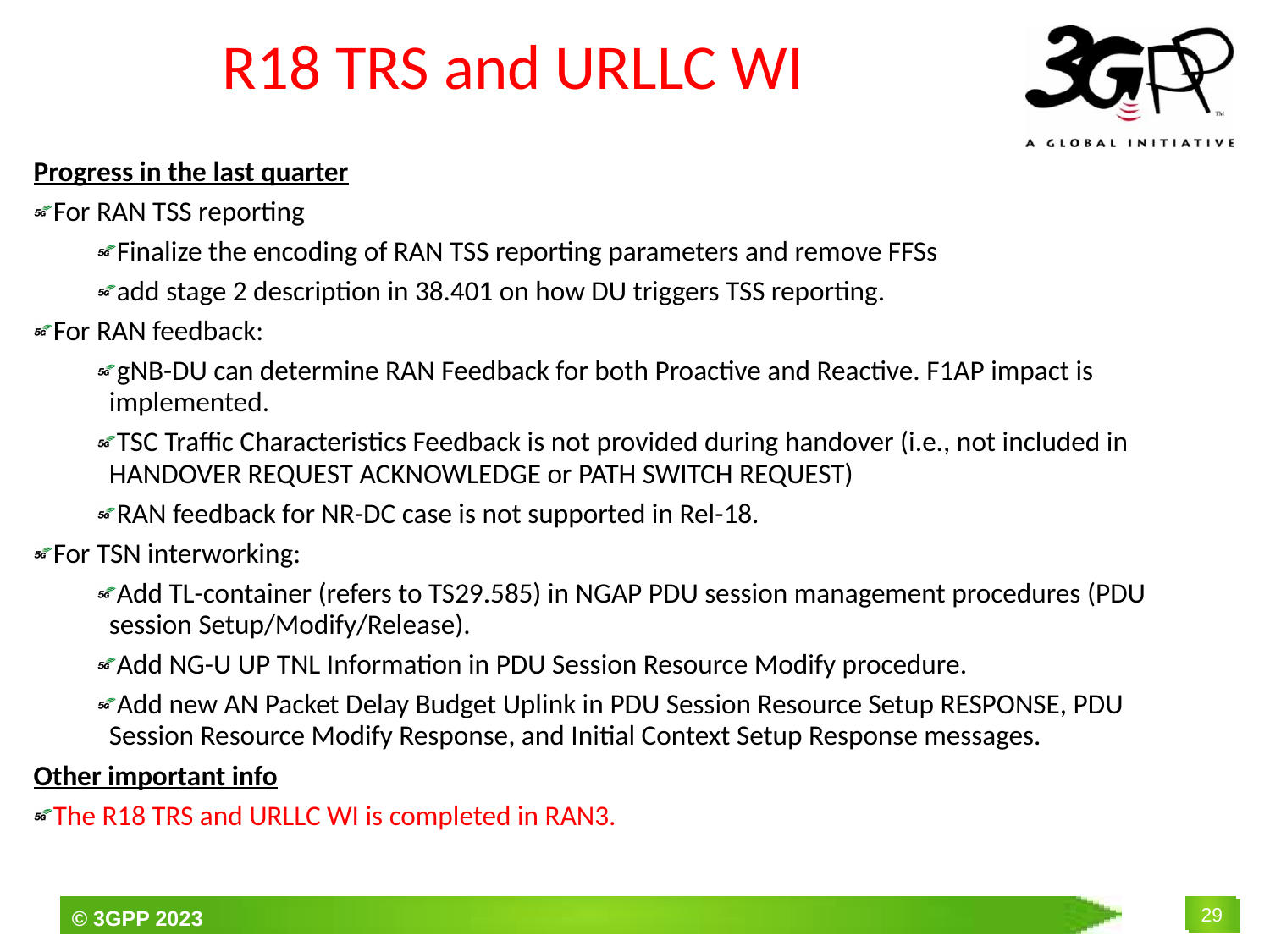

# R18 TRS and URLLC WI
Progress in the last quarter
For RAN TSS reporting
Finalize the encoding of RAN TSS reporting parameters and remove FFSs
add stage 2 description in 38.401 on how DU triggers TSS reporting.
For RAN feedback:
gNB-DU can determine RAN Feedback for both Proactive and Reactive. F1AP impact is implemented.
TSC Traffic Characteristics Feedback is not provided during handover (i.e., not included in HANDOVER REQUEST ACKNOWLEDGE or PATH SWITCH REQUEST)
RAN feedback for NR-DC case is not supported in Rel-18.
For TSN interworking:
Add TL-container (refers to TS29.585) in NGAP PDU session management procedures (PDU session Setup/Modify/Release).
Add NG-U UP TNL Information in PDU Session Resource Modify procedure.
Add new AN Packet Delay Budget Uplink in PDU Session Resource Setup RESPONSE, PDU Session Resource Modify Response, and Initial Context Setup Response messages.
Other important info
The R18 TRS and URLLC WI is completed in RAN3.

29